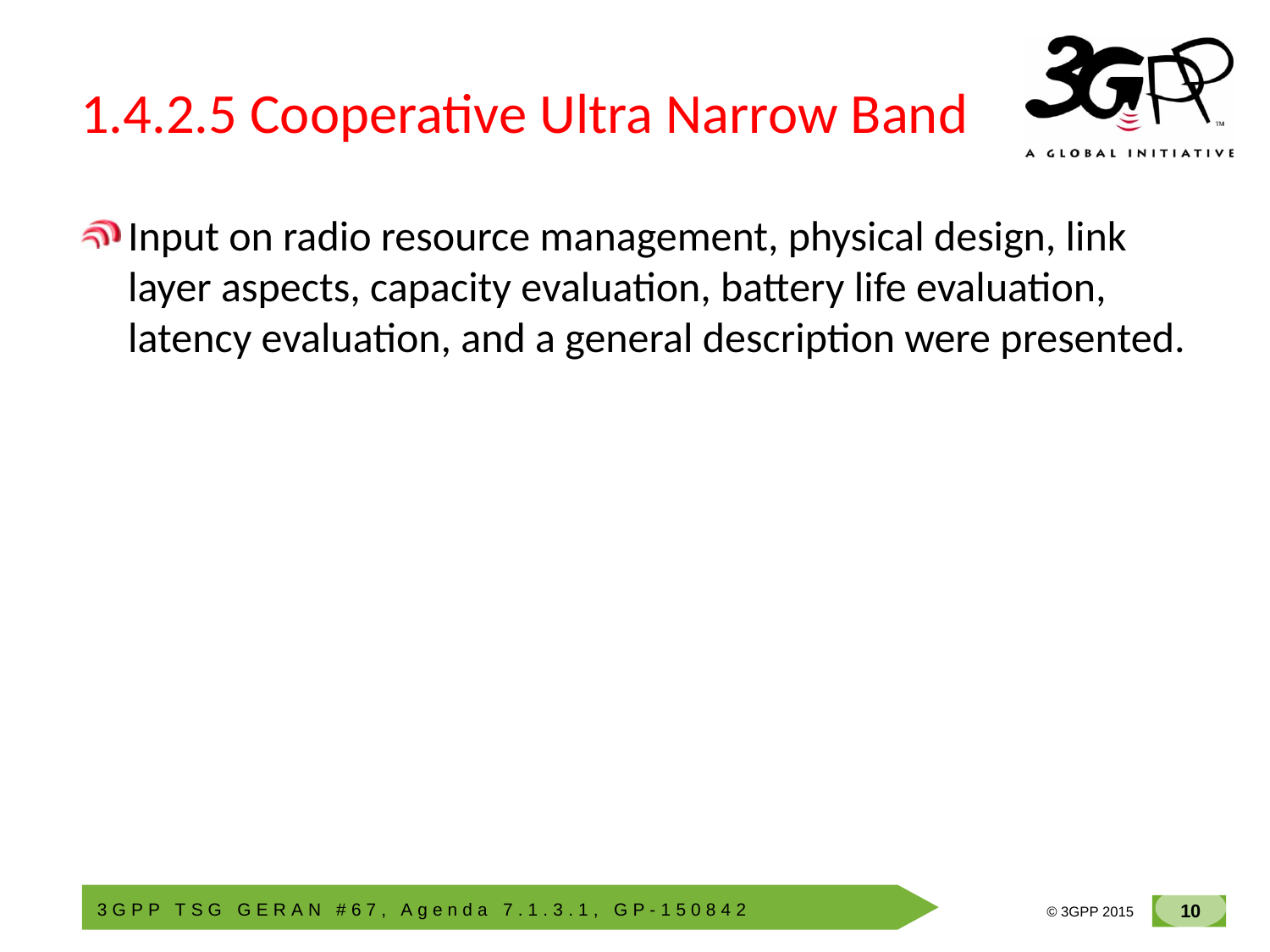

# 1.4.2.5 Cooperative Ultra Narrow Band
Input on radio resource management, physical design, link layer aspects, capacity evaluation, battery life evaluation, latency evaluation, and a general description were presented.